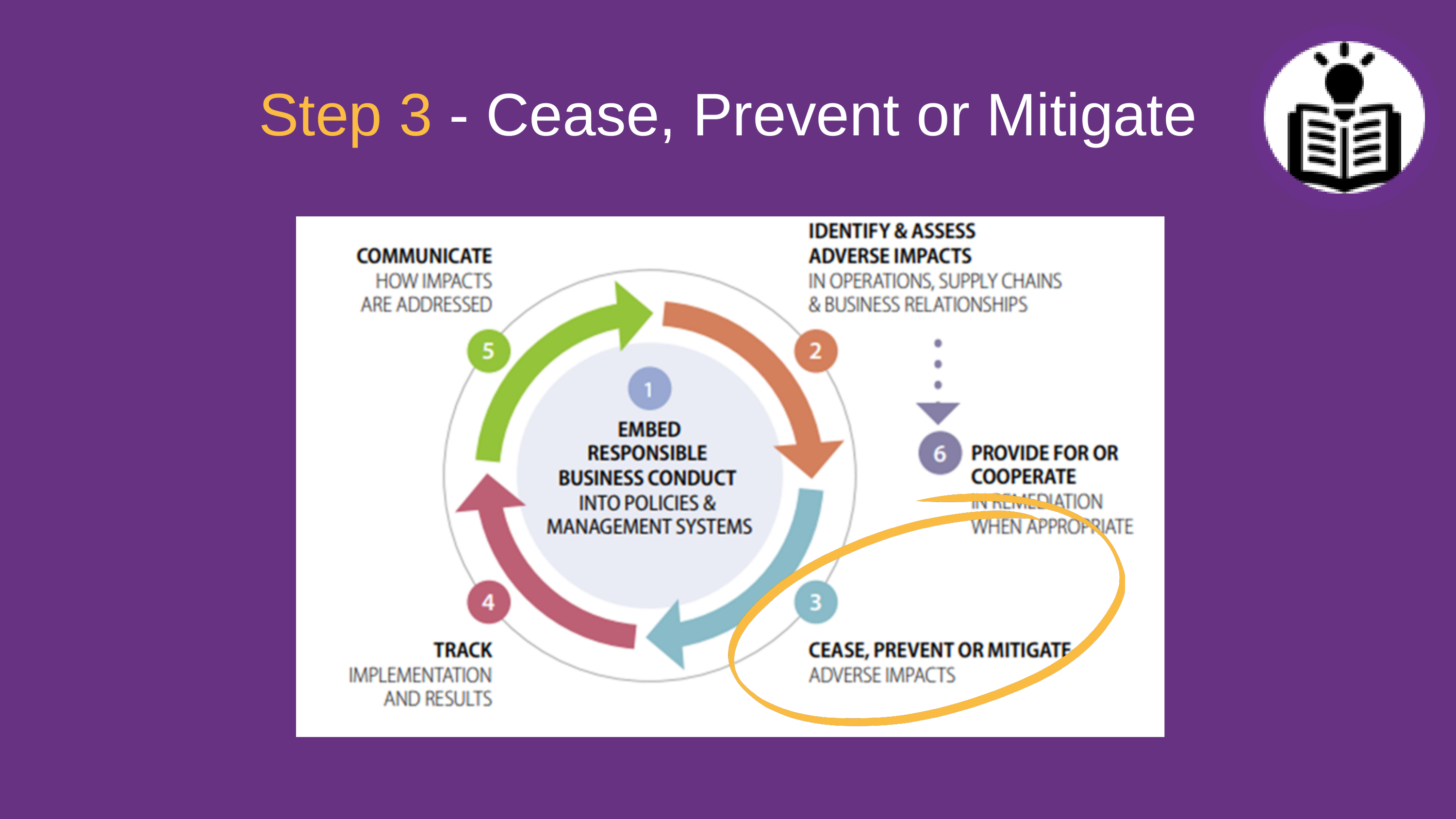

Step 3 - Cease, Prevent or Mitigate